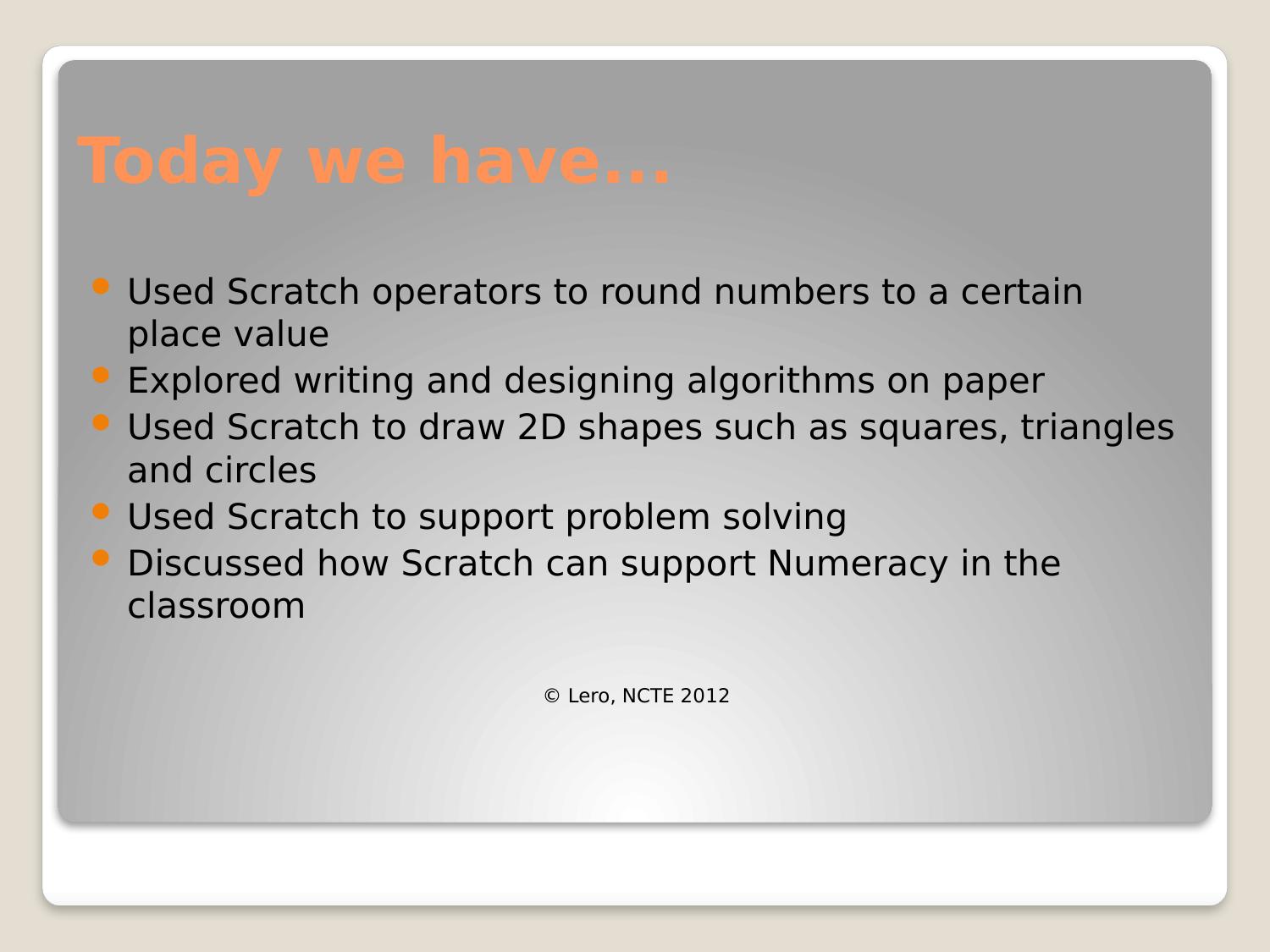

# Today we have...
Used Scratch operators to round numbers to a certain place value
Explored writing and designing algorithms on paper
Used Scratch to draw 2D shapes such as squares, triangles and circles
Used Scratch to support problem solving
Discussed how Scratch can support Numeracy in the classroom

© Lero, NCTE 2012